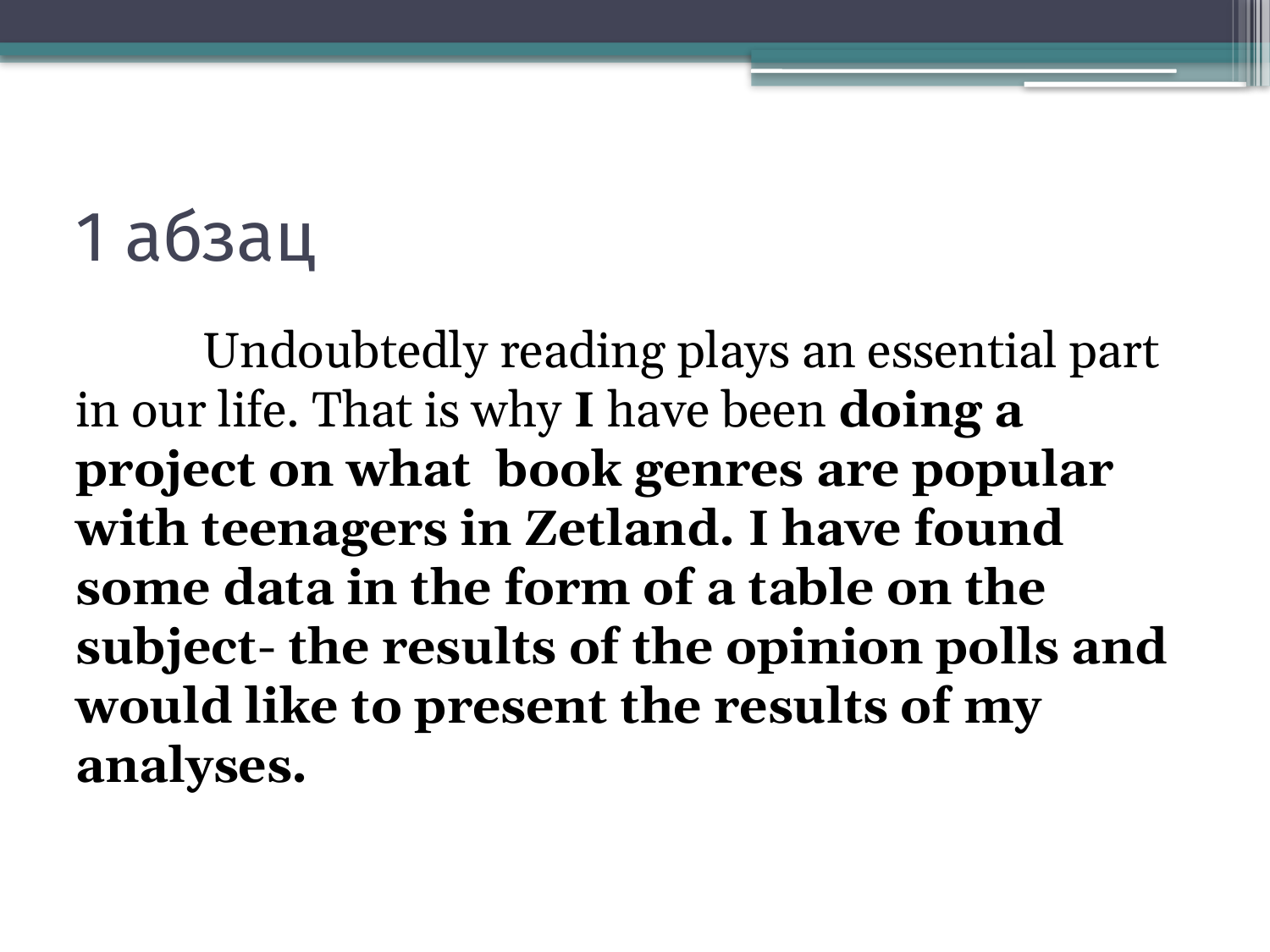

# 1 абзац
	Undoubtedly reading plays an essential part in our life. That is why I have been doing a project on what  book genres are popular with teenagers in Zetland. I have found some data in the form of a table on the subject- the results of the opinion polls and would like to present the results of my analyses.